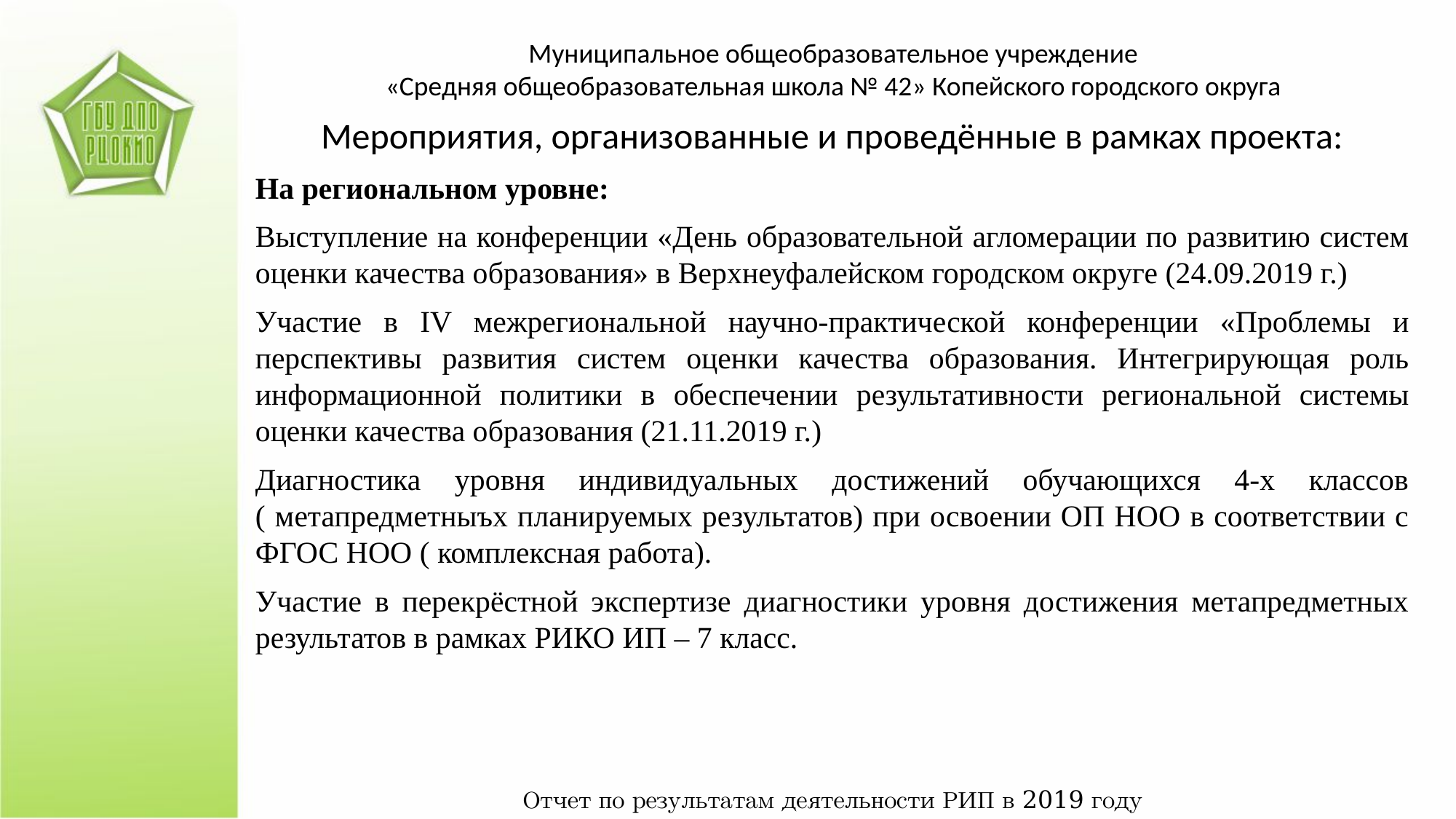

Муниципальное общеобразовательное учреждение
«Средняя общеобразовательная школа № 42» Копейского городского округа
Мероприятия, организованные и проведённые в рамках проекта:
На региональном уровне:
Выступление на конференции «День образовательной агломерации по развитию систем оценки качества образования» в Верхнеуфалейском городском округе (24.09.2019 г.)
Участие в IV межрегиональной научно-практической конференции «Проблемы и перспективы развития систем оценки качества образования. Интегрирующая роль информационной политики в обеспечении результативности региональной системы оценки качества образования (21.11.2019 г.)
Диагностика уровня индивидуальных достижений обучающихся 4-х классов ( метапредметныъх планируемых результатов) при освоении ОП НОО в соответствии с ФГОС НОО ( комплексная работа).
Участие в перекрёстной экспертизе диагностики уровня достижения метапредметных результатов в рамках РИКО ИП – 7 класс.
Отчет по результатам деятельности РИП в 2019 году